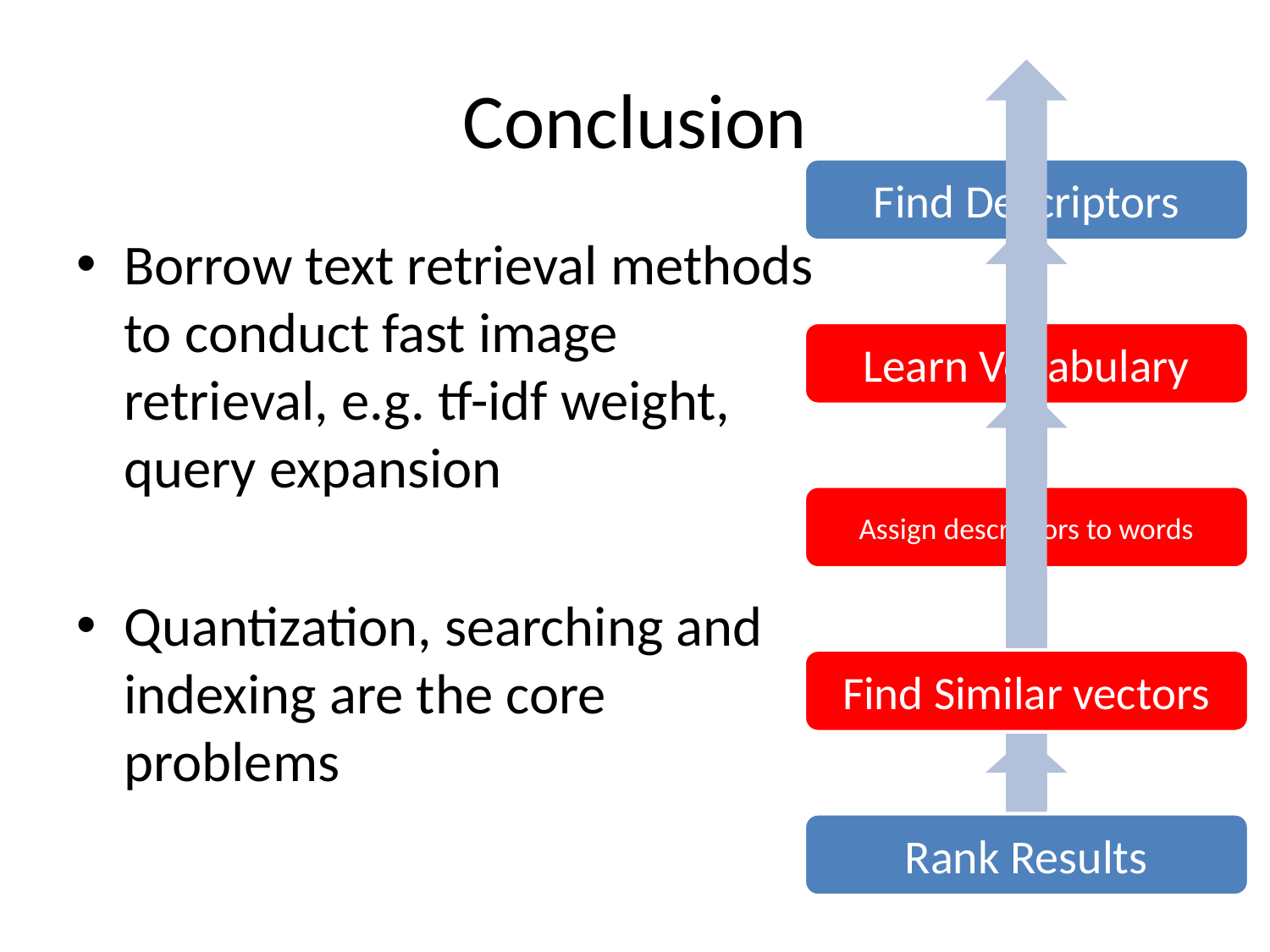

# Conclusion
Find Descriptors
Learn Vocabulary
Assign descriptors to words
Find Similar vectors
Rank Results
Borrow text retrieval methods to conduct fast image retrieval, e.g. tf-idf weight, query expansion

Quantization, searching and indexing are the core problems